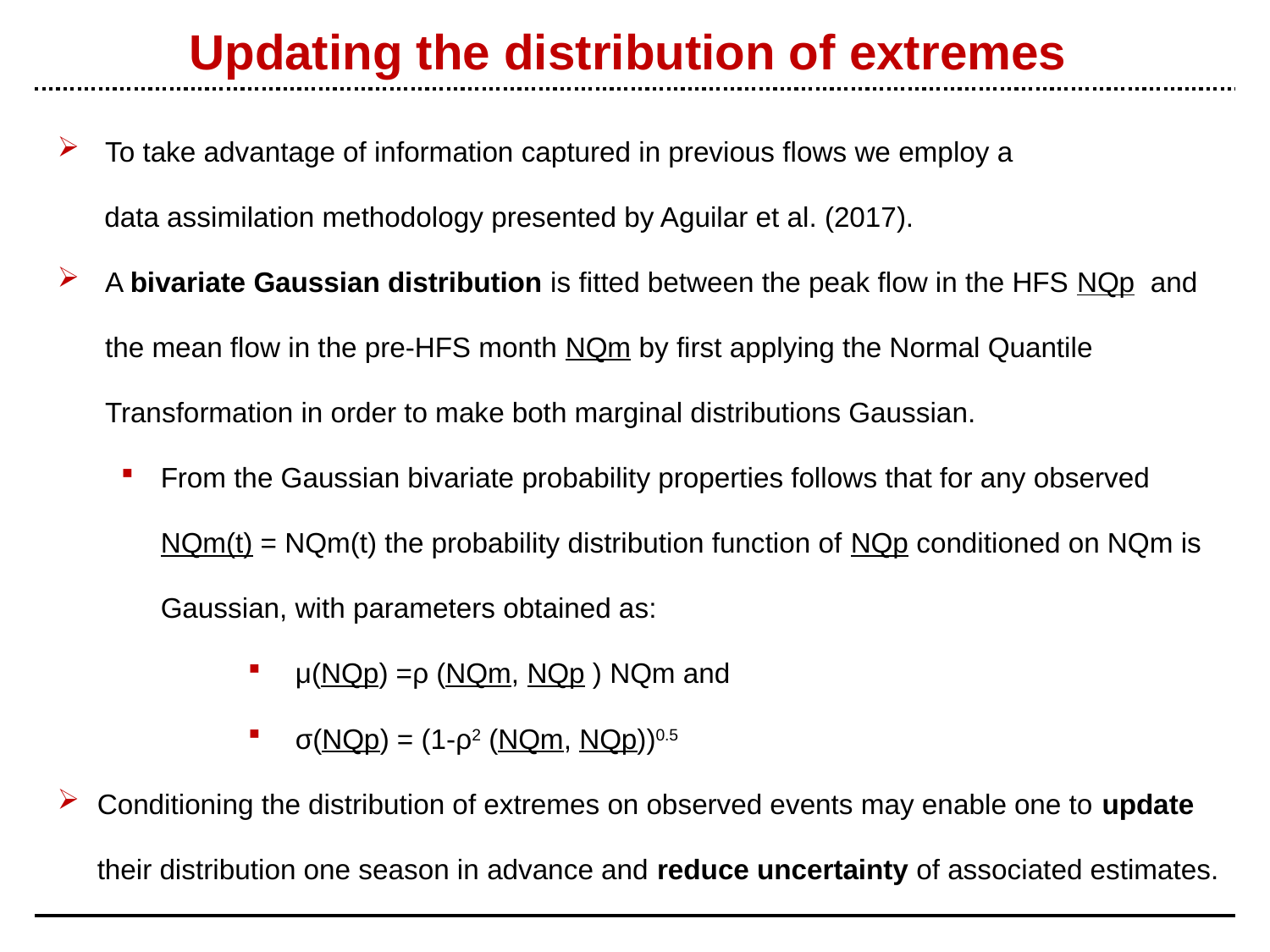

# Updating the distribution of extremes
To take advantage of information captured in previous flows we employ a
      data assimilation methodology presented by Aguilar et al. (2017).
A bivariate Gaussian distribution is fitted between the peak flow in the HFS NQp  and the mean flow in the pre-HFS month NQm by first applying the Normal Quantile Transformation in order to make both marginal distributions Gaussian.
From the Gaussian bivariate probability properties follows that for any observed NQm(t) = NQm(t) the probability distribution function of NQp conditioned on NQm is Gaussian, with parameters obtained as:
 μ(NQp) =ρ (NQm, NQp ) NQm and
 σ(NQp) = (1-ρ2 (NQm, NQp))0.5
Conditioning the distribution of extremes on observed events may enable one to update their distribution one season in advance and reduce uncertainty of associated estimates.